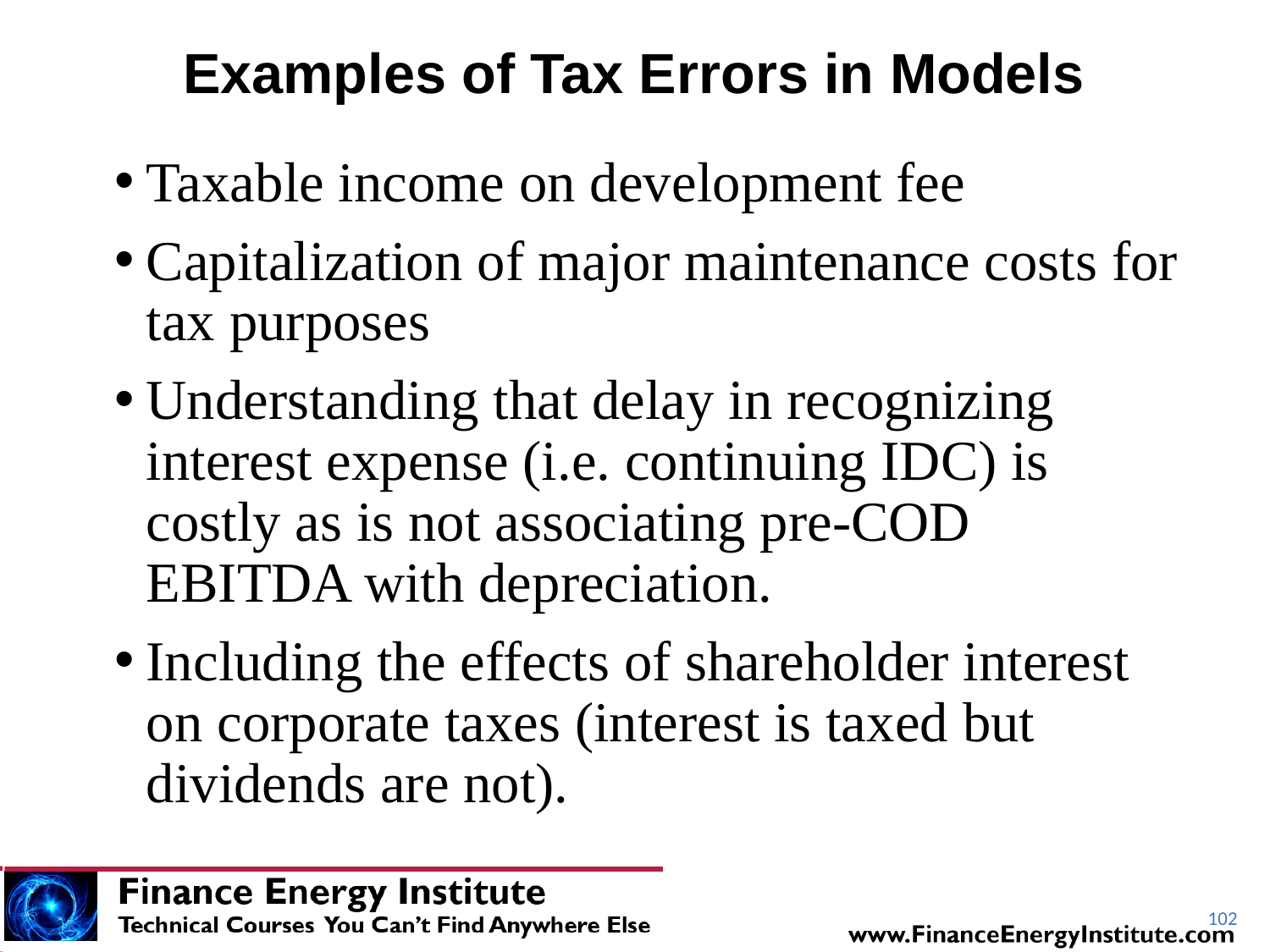

# Examples of Tax Errors in Models
Taxable income on development fee
Capitalization of major maintenance costs for tax purposes
Understanding that delay in recognizing interest expense (i.e. continuing IDC) is costly as is not associating pre-COD EBITDA with depreciation.
Including the effects of shareholder interest on corporate taxes (interest is taxed but dividends are not).

102